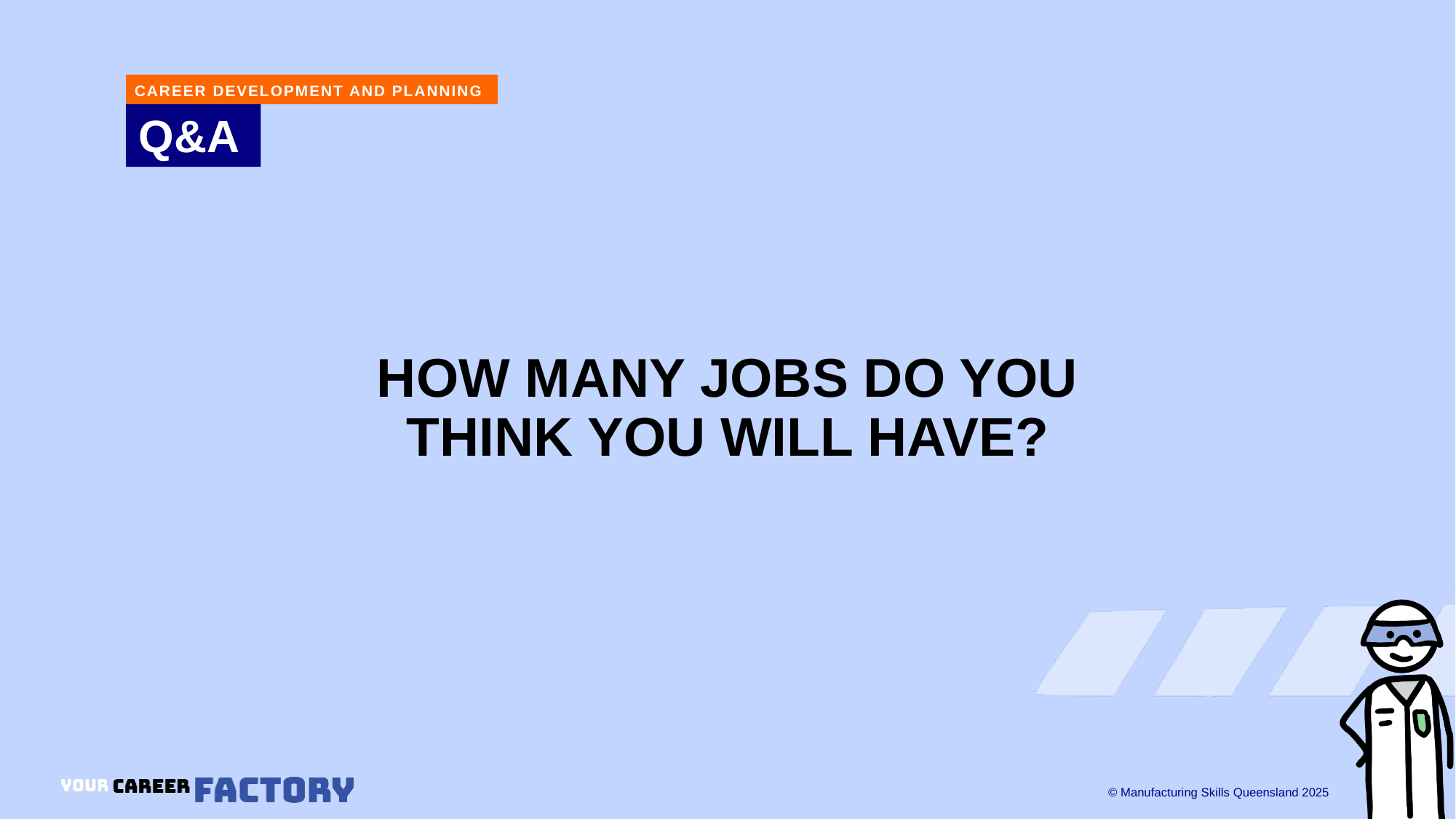

CAREER DEVELOPMENT AND PLANNING
# Q&A
HOW MANY JOBS DO YOU THINK YOU WILL HAVE?